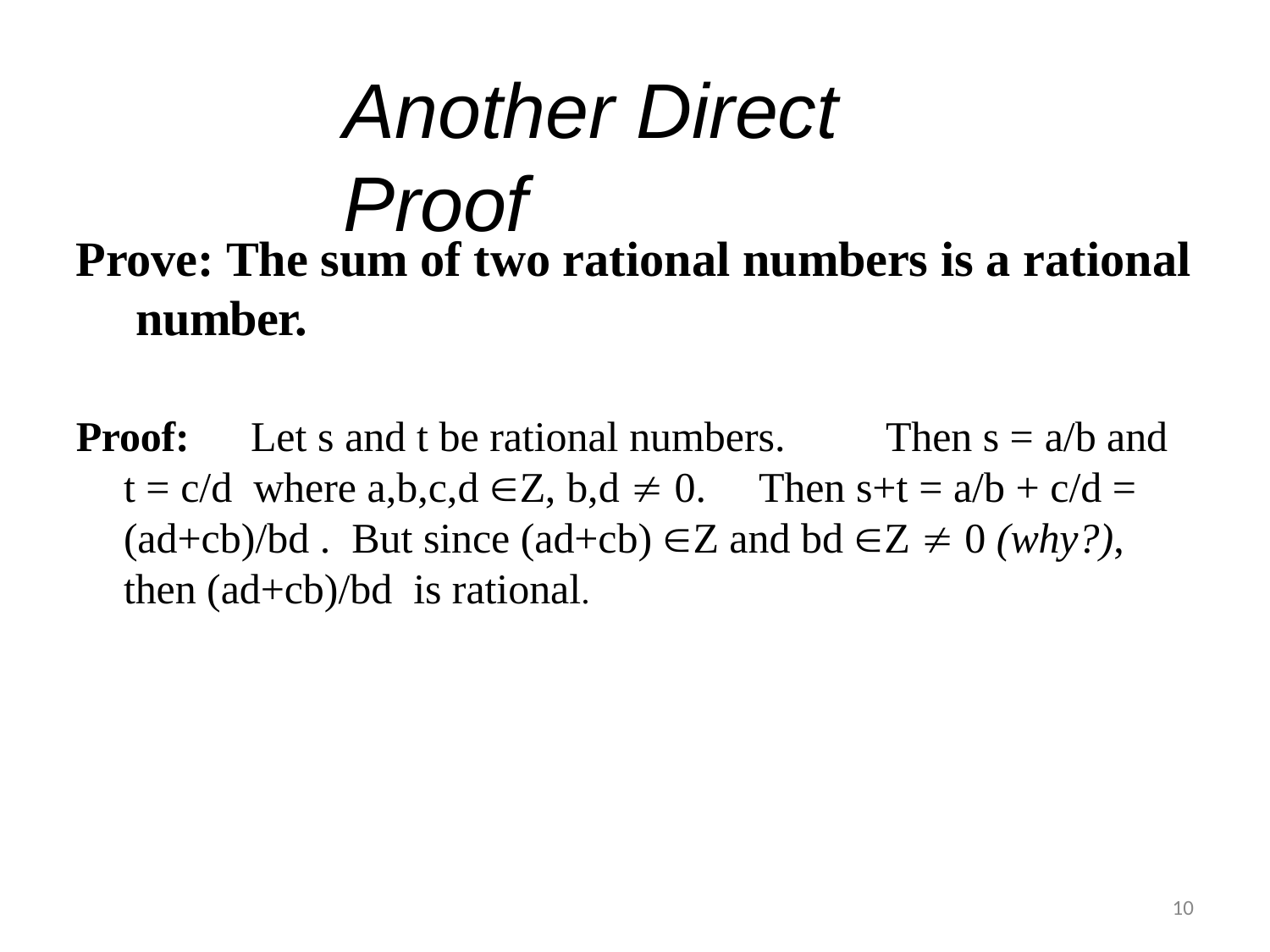

# Another Direct Proof
Prove: The sum of two rational numbers is a rational  number.

Proof:	Let s and t be rational numbers.	Then s = a/b and t = c/d  where a,b,c,d ∈Z, b,d ≠ 0.	Then s+t = a/b + c/d = (ad+cb)/bd .  But since (ad+cb) ∈Z and bd ∈Z ≠ 0 (why?), then (ad+cb)/bd  is rational.
10